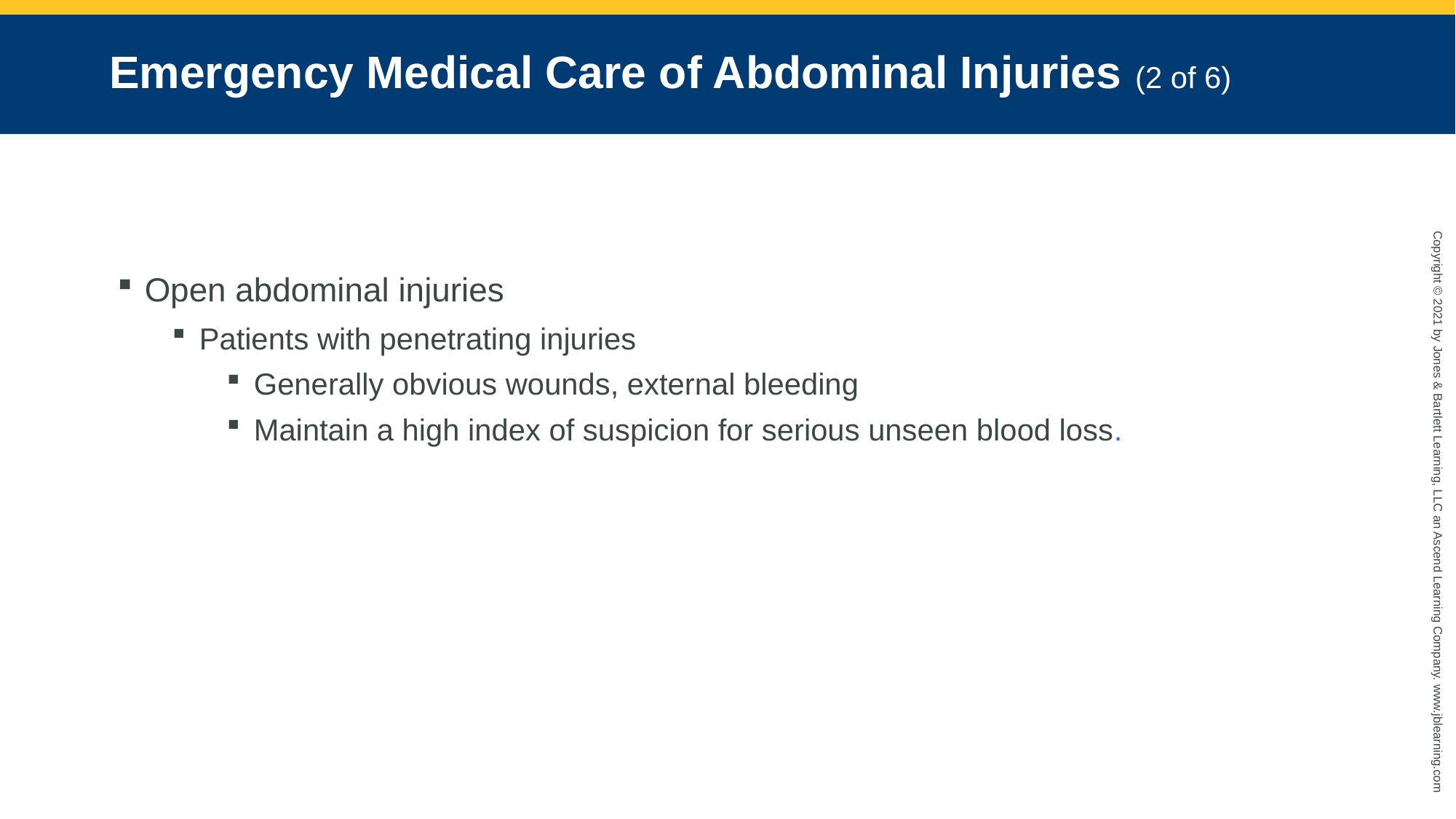

# Emergency Medical Care of Abdominal Injuries (2 of 6)
Open abdominal injuries
Patients with penetrating injuries
Generally obvious wounds, external bleeding
Maintain a high index of suspicion for serious unseen blood loss.